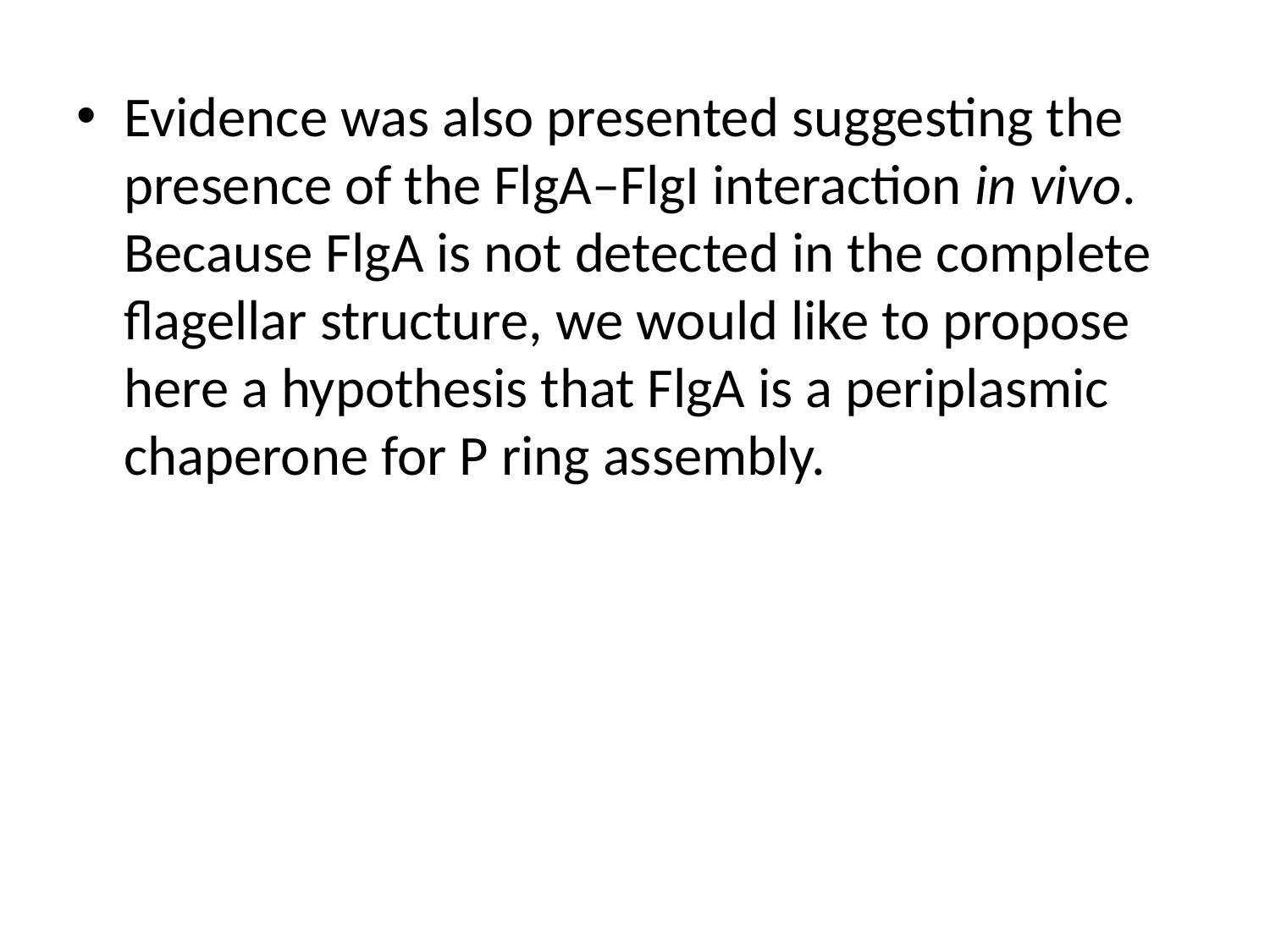

Evidence was also presented suggesting the presence of the FlgA–FlgI interaction in vivo. Because FlgA is not detected in the complete flagellar structure, we would like to propose here a hypothesis that FlgA is a periplasmic chaperone for P ring assembly.